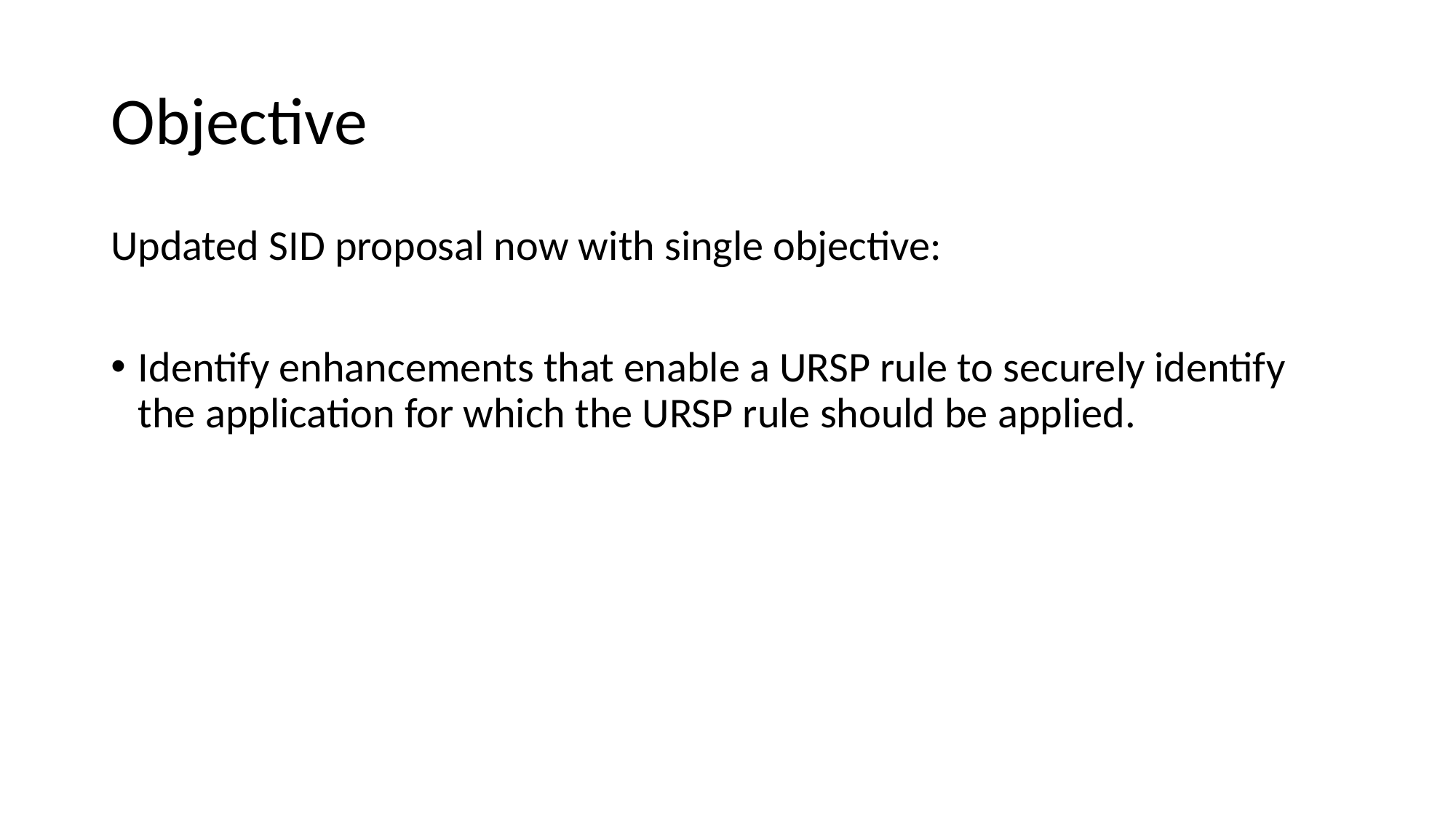

# Objective
Updated SID proposal now with single objective:

Identify enhancements that enable a URSP rule to securely identify the application for which the URSP rule should be applied.